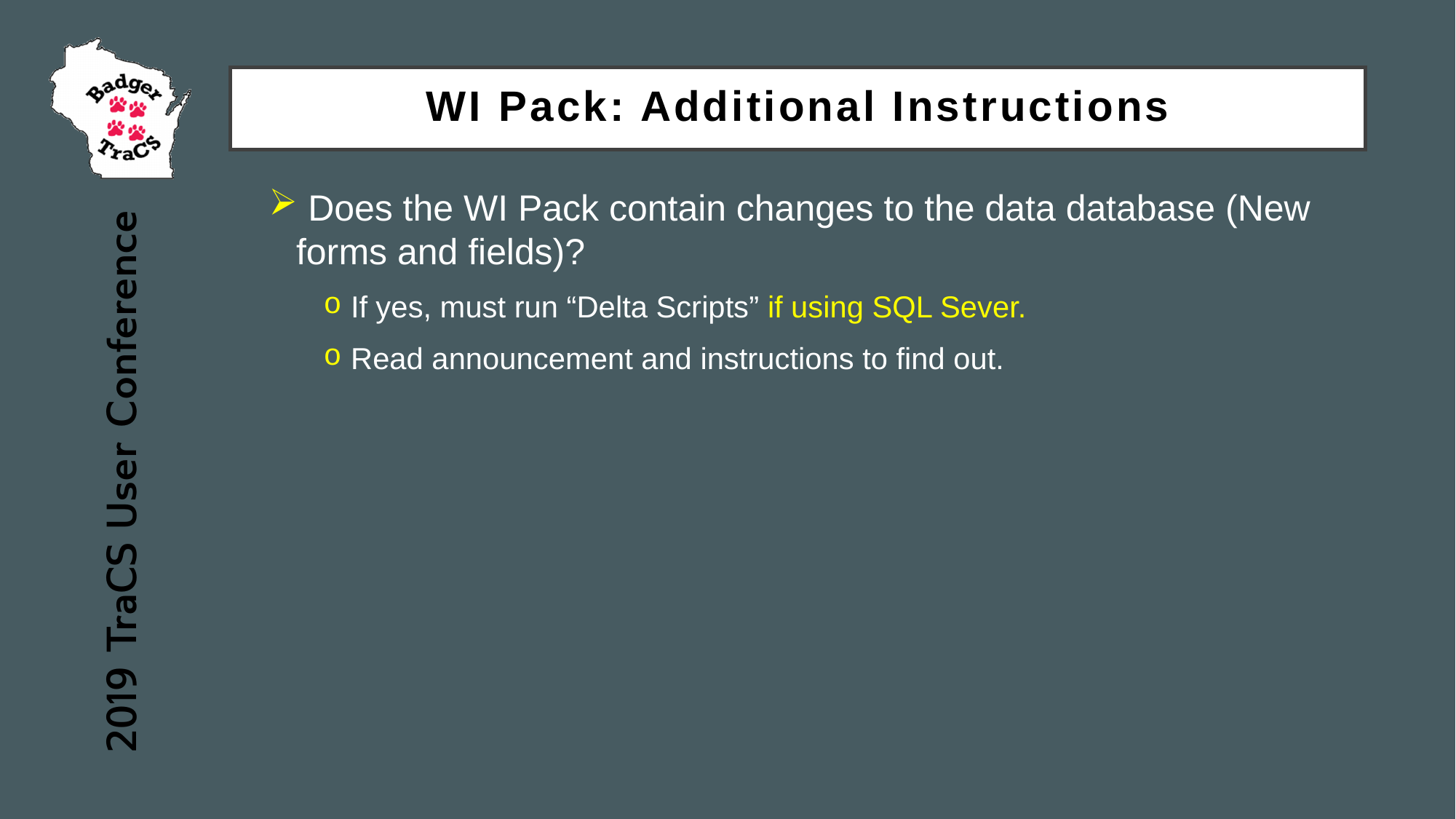

WI Pack: Additional Instructions
 Does the WI Pack contain changes to the data database (New forms and fields)?
If yes, must run “Delta Scripts” if using SQL Sever.
Read announcement and instructions to find out.